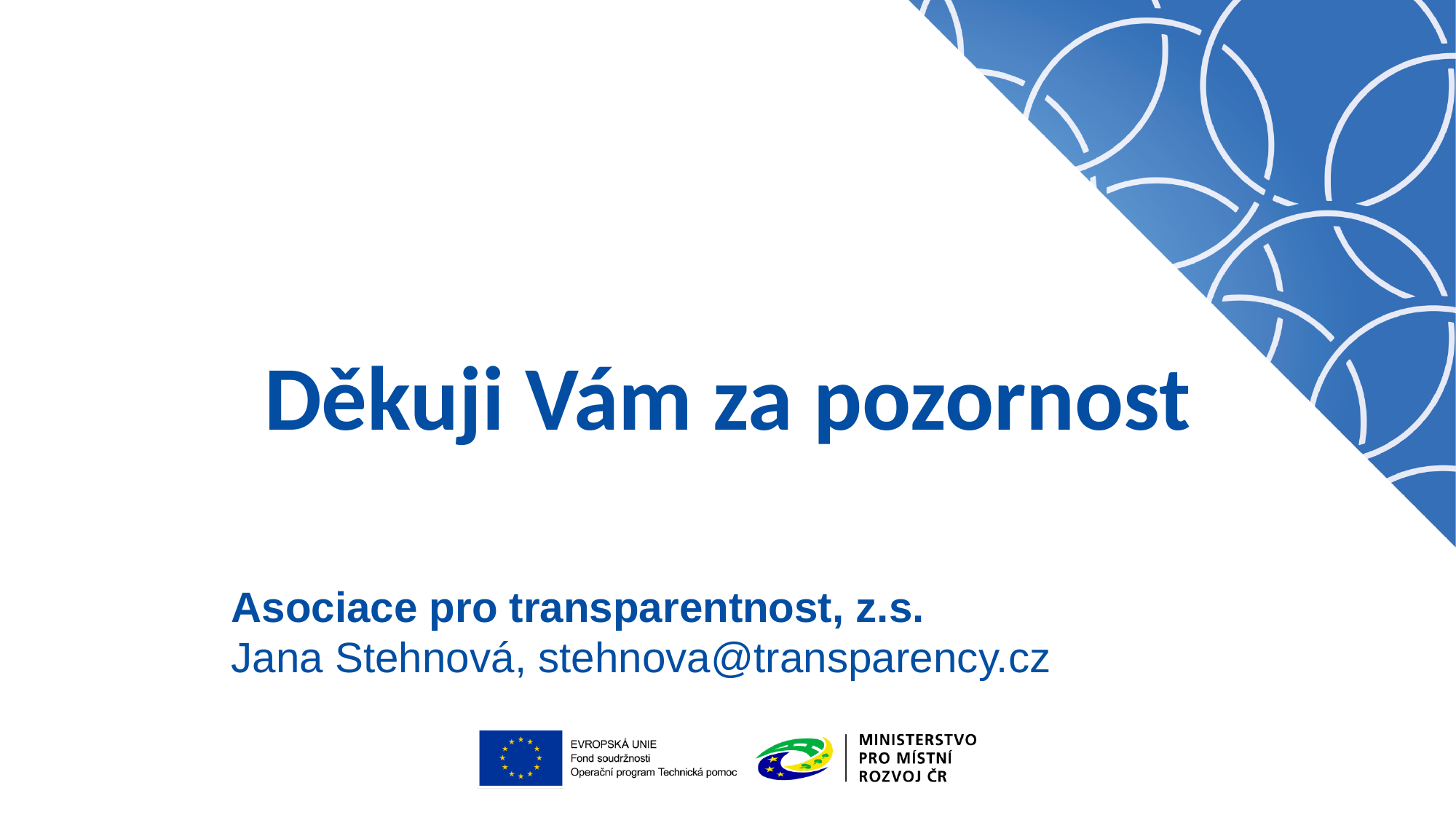

# Děkuji Vám za pozornost
Asociace pro transparentnost, z.s.
Jana Stehnová, stehnova@transparency.cz